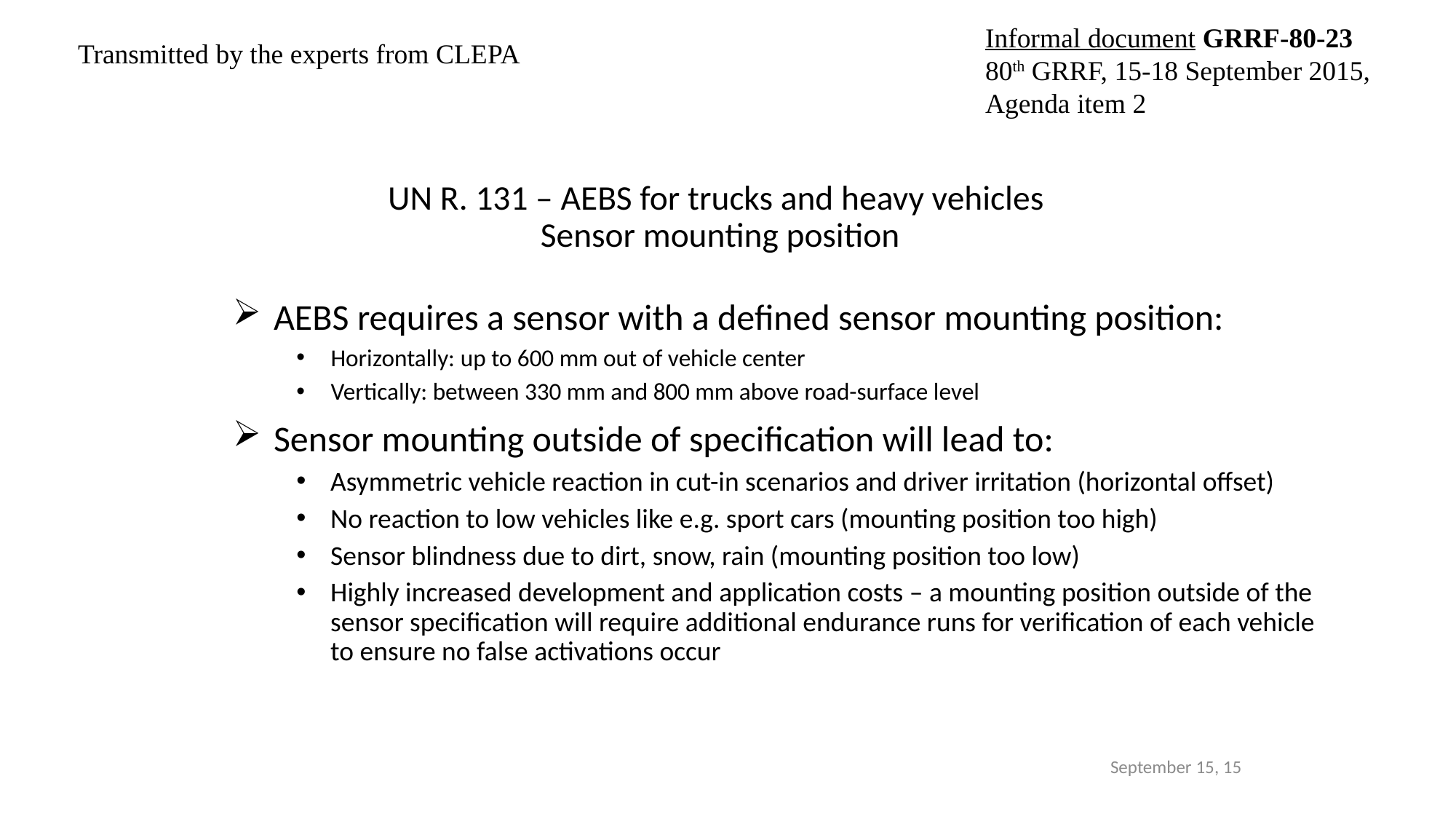

Informal document GRRF-80-23
80th GRRF, 15-18 September 2015,
Agenda item 2
Transmitted by the experts from CLEPA
UN R. 131 – AEBS for trucks and heavy vehicles
Sensor mounting position
AEBS requires a sensor with a defined sensor mounting position:
Horizontally: up to 600 mm out of vehicle center
Vertically: between 330 mm and 800 mm above road-surface level
Sensor mounting outside of specification will lead to:
Asymmetric vehicle reaction in cut-in scenarios and driver irritation (horizontal offset)
No reaction to low vehicles like e.g. sport cars (mounting position too high)
Sensor blindness due to dirt, snow, rain (mounting position too low)
Highly increased development and application costs – a mounting position outside of the sensor specification will require additional endurance runs for verification of each vehicle to ensure no false activations occur

September 15, 15